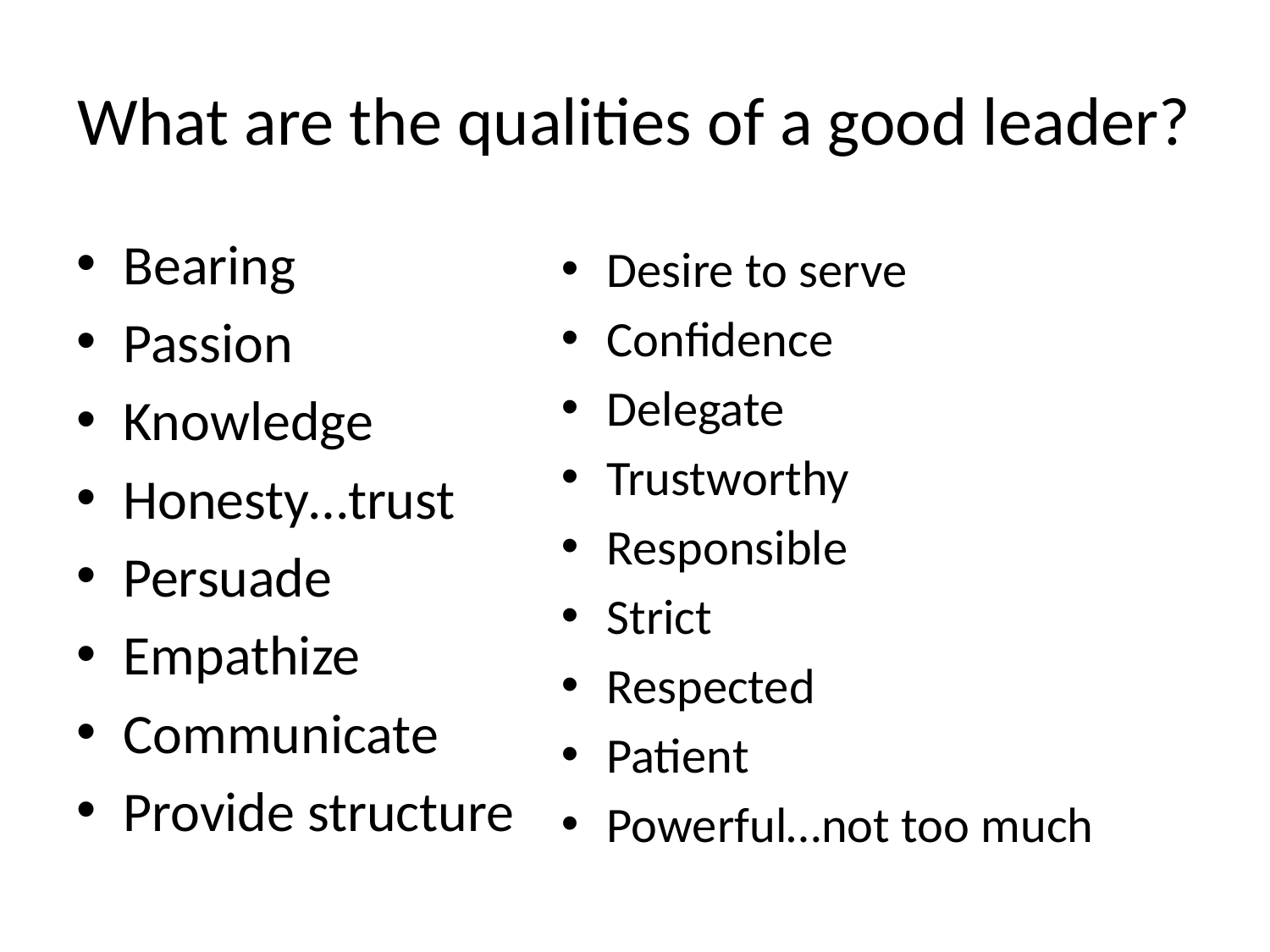

# What are the qualities of a good leader?
Bearing
Passion
Knowledge
Honesty…trust
Persuade
Empathize
Communicate
Provide structure
Desire to serve
Confidence
Delegate
Trustworthy
Responsible
Strict
Respected
Patient
Powerful…not too much